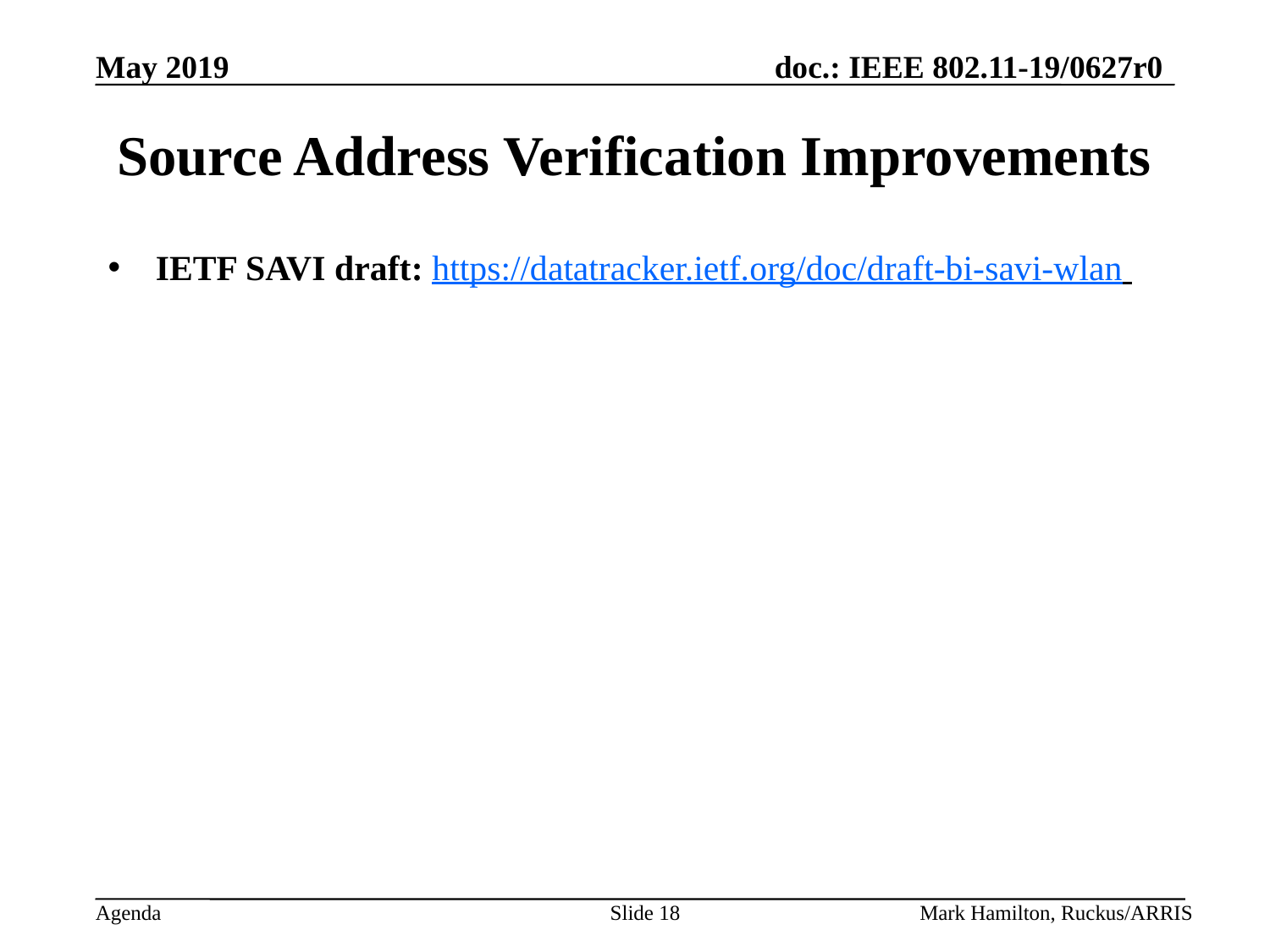

# Source Address Verification Improvements
IETF SAVI draft: https://datatracker.ietf.org/doc/draft-bi-savi-wlan